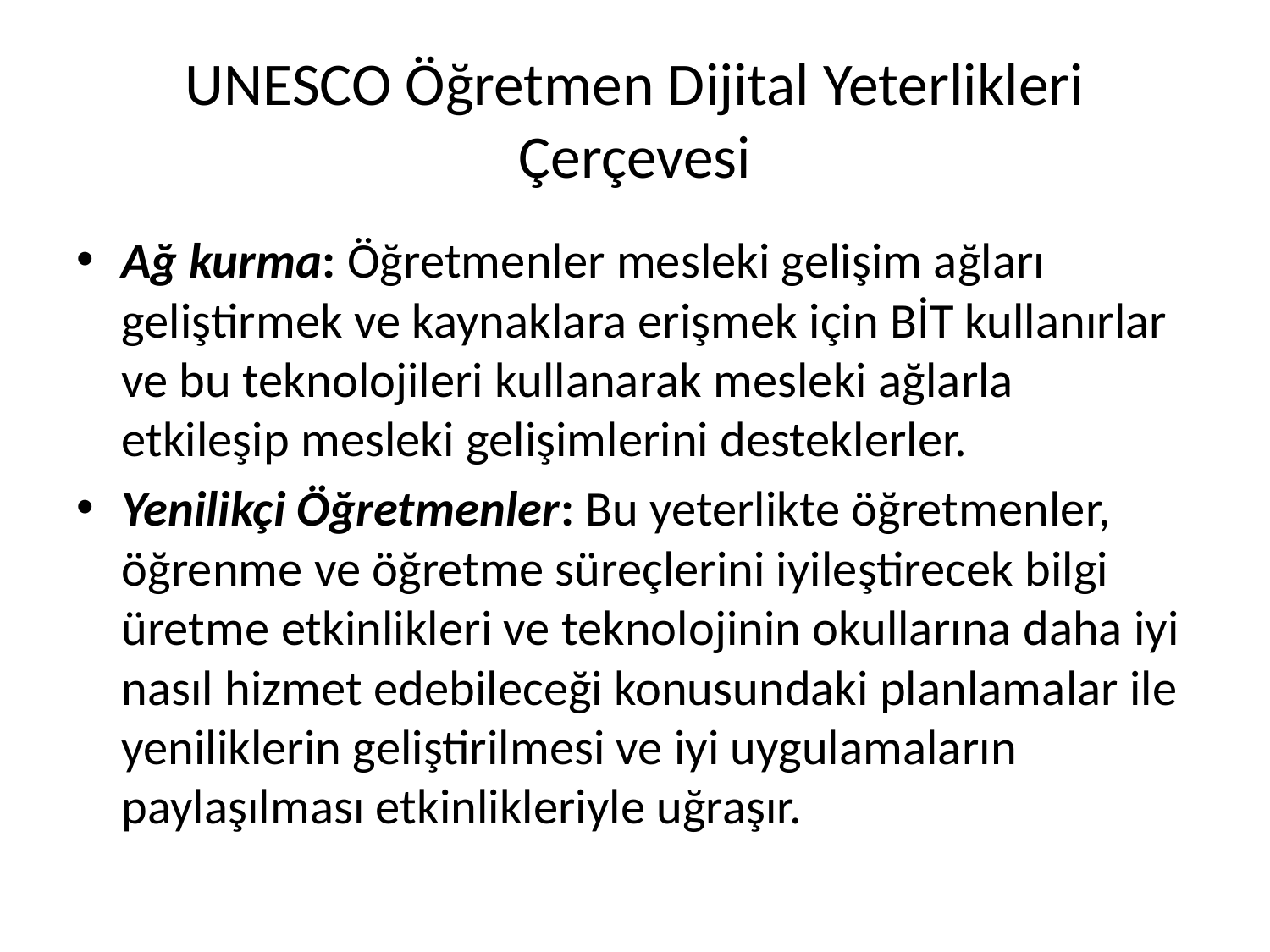

# UNESCO Öğretmen Dijital Yeterlikleri Çerçevesi
Ağ kurma: Öğretmenler mesleki gelişim ağları geliştirmek ve kaynaklara erişmek için BİT kullanırlar ve bu teknolojileri kullanarak mesleki ağlarla etkileşip mesleki gelişimlerini desteklerler.
Yenilikçi Öğretmenler: Bu yeterlikte öğretmenler, öğrenme ve öğretme süreçlerini iyileştirecek bilgi üretme etkinlikleri ve teknolojinin okullarına daha iyi nasıl hizmet edebileceği konusundaki planlamalar ile yeniliklerin geliştirilmesi ve iyi uygulamaların paylaşılması etkinlikleriyle uğraşır.